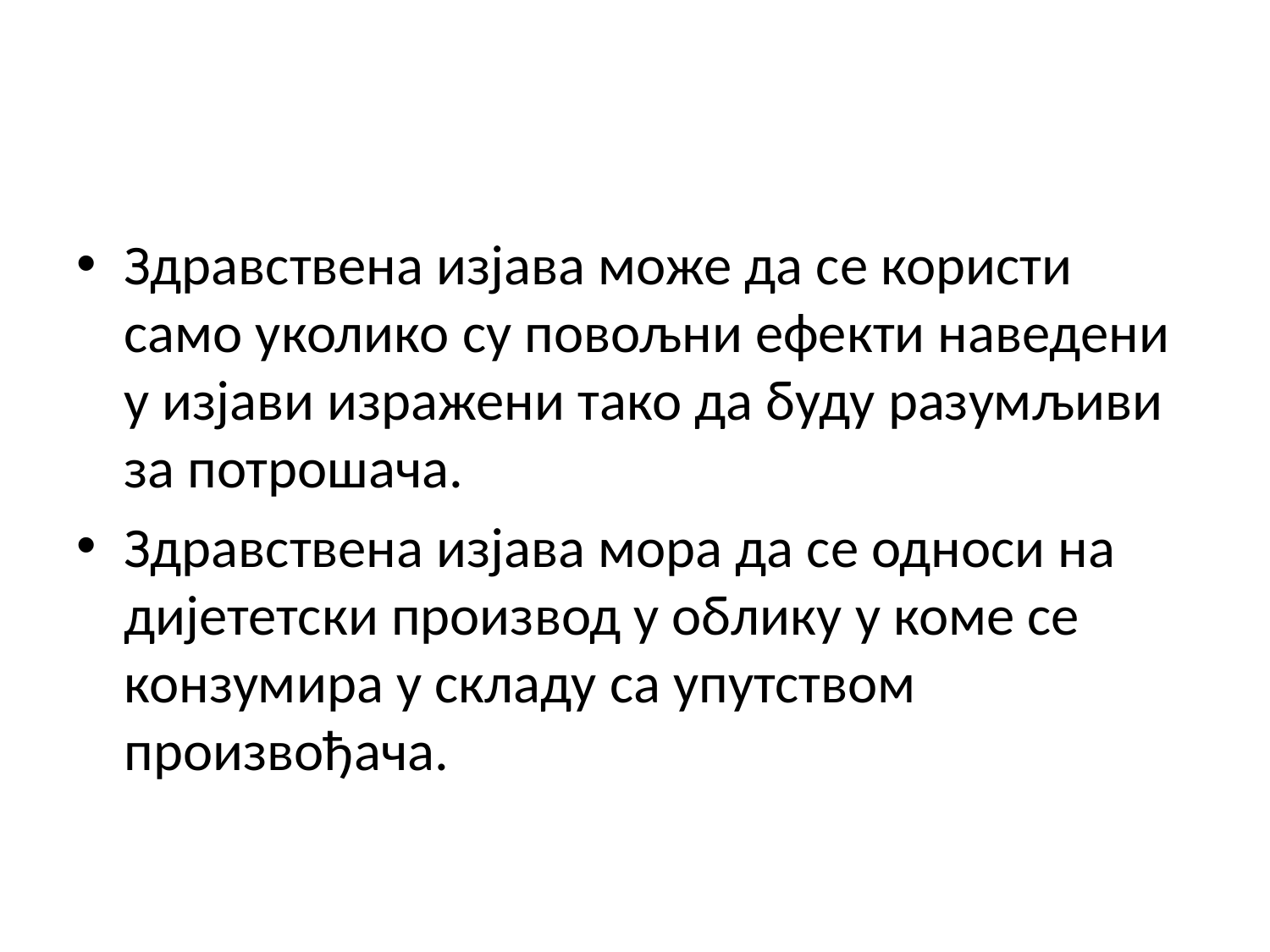

Здравствена изјава може да се користи само уколико су повољни ефекти наведени у изјави изражени тако да буду разумљиви за потрошача.
Здравствена изјава мора да се односи на дијететски производ у облику у коме се конзумира у складу са упутством произвођача.